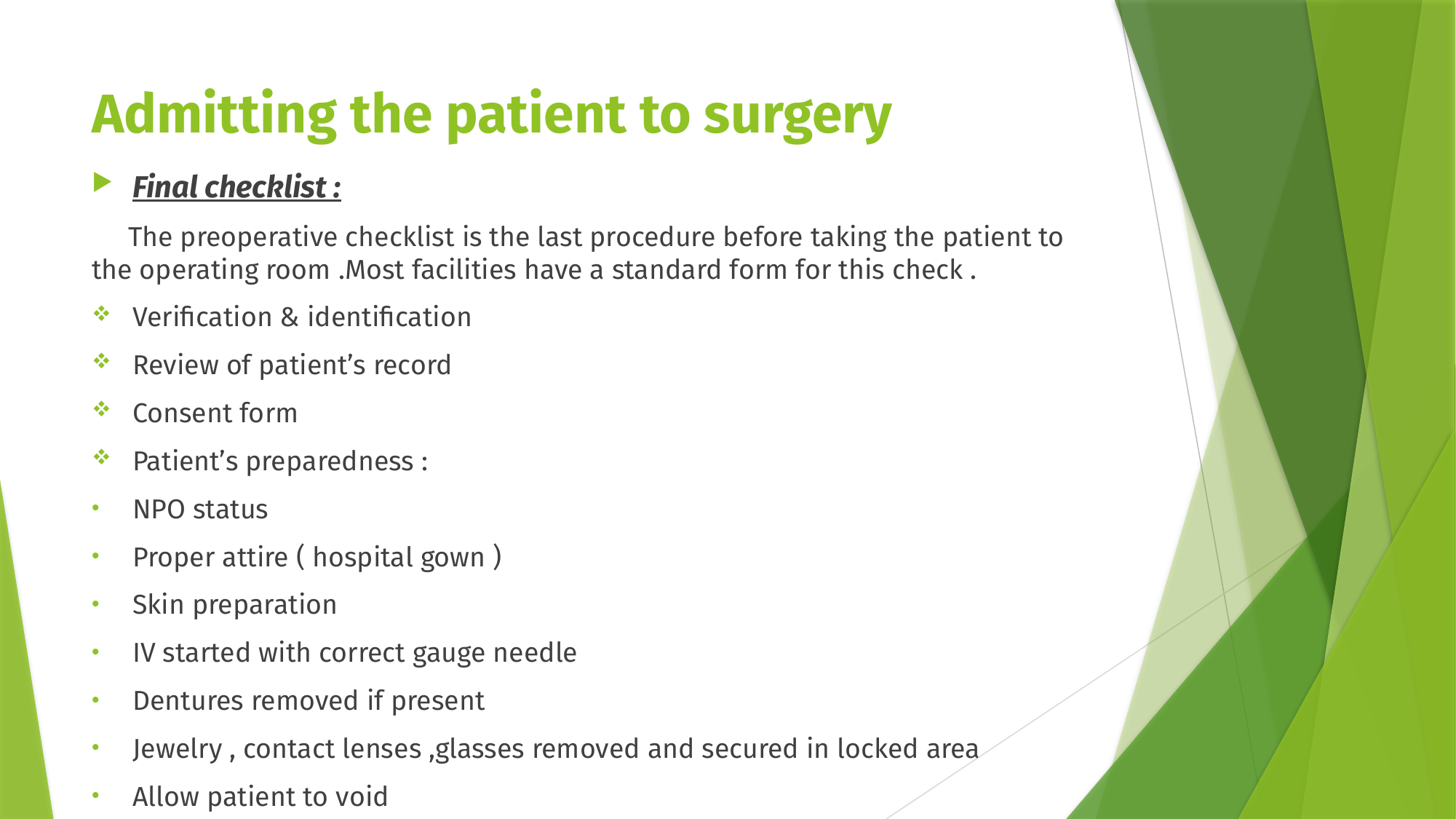

# Admitting the patient to surgery
Final checklist :
     The preoperative checklist is the last procedure before taking the patient to the operating room .Most facilities have a standard form for this check .
Verification & identification
Review of patient’s record
Consent form
Patient’s preparedness :
NPO status
Proper attire ( hospital gown )
Skin preparation
IV started with correct gauge needle
Dentures removed if present
Jewelry , contact lenses ,glasses removed and secured in locked area
Allow patient to void